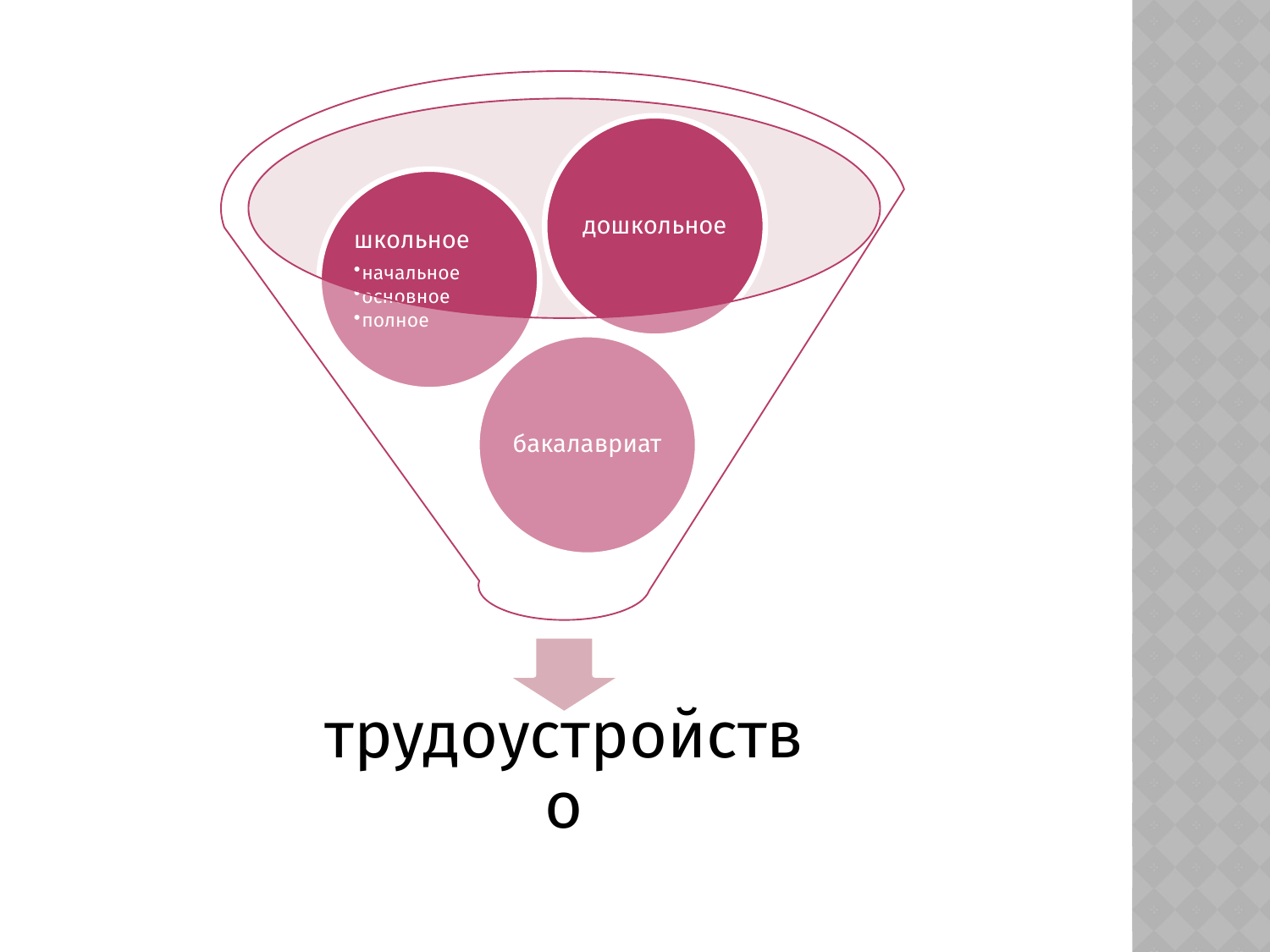

трудоустройство
бакалавриат
школьное
начальное
основное
полное
дошкольное